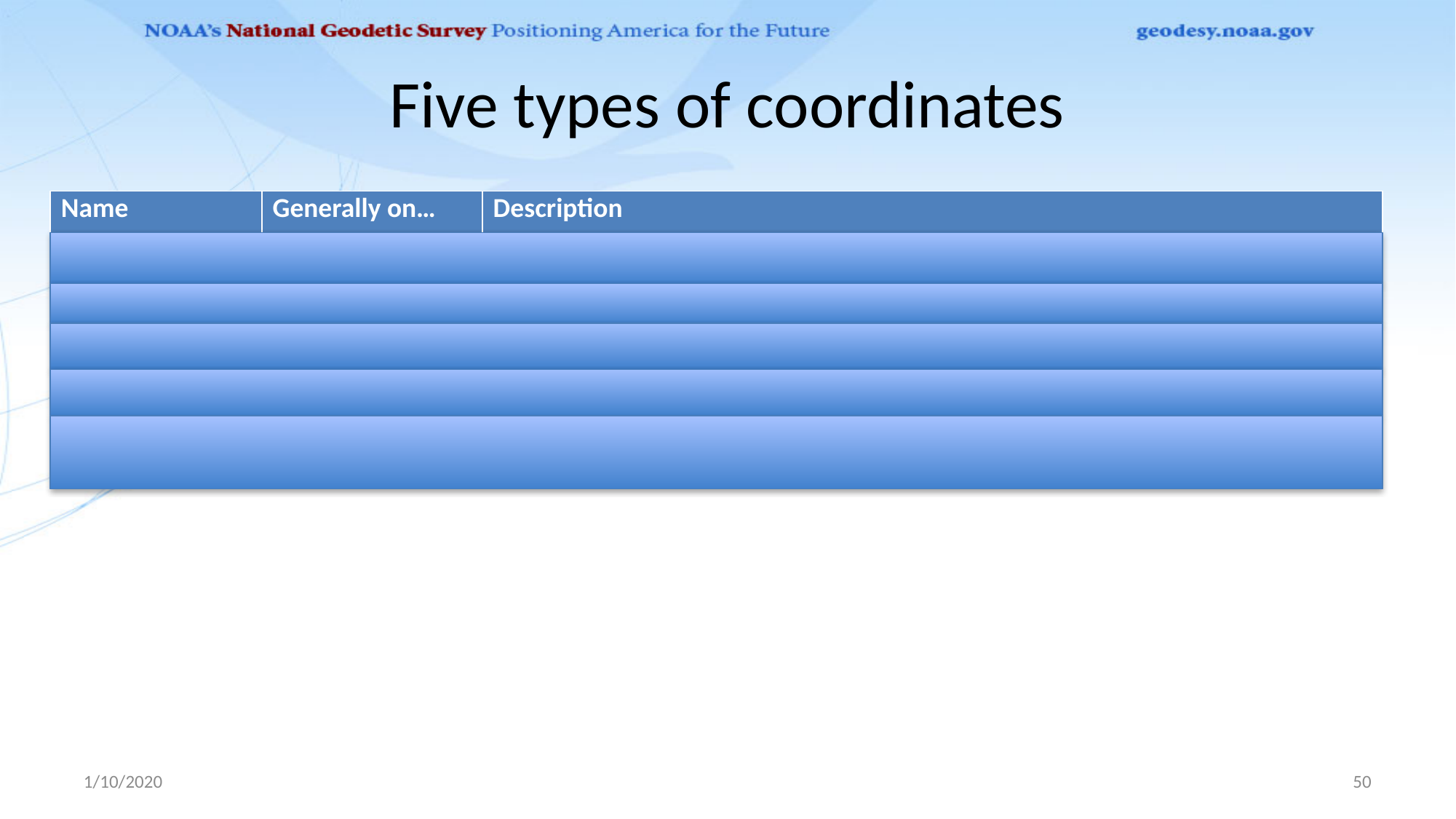

# Five types of coordinates
| Name | Generally on… | Description |
| --- | --- | --- |
| Reported | Passive | “Quick and Dirty”. Smartphone accuracy. |
| Preliminary | Passive | Computed by you with OPUS using your data. Unchecked by NGS. |
| Final Discrete | Passive | Most accurate. Time-dependent. Computed by NGS every four weeks. |
| Final Running | CORS | Continuous time-dependent CORS coordinates. Checked by NGS every day. |
| Reference Epoch | Passive and CORS | Modeled from Final Discrete, Final Running, IFVM2022 and GeMS. Computed by NGS every five years. |

1/10/2020
50